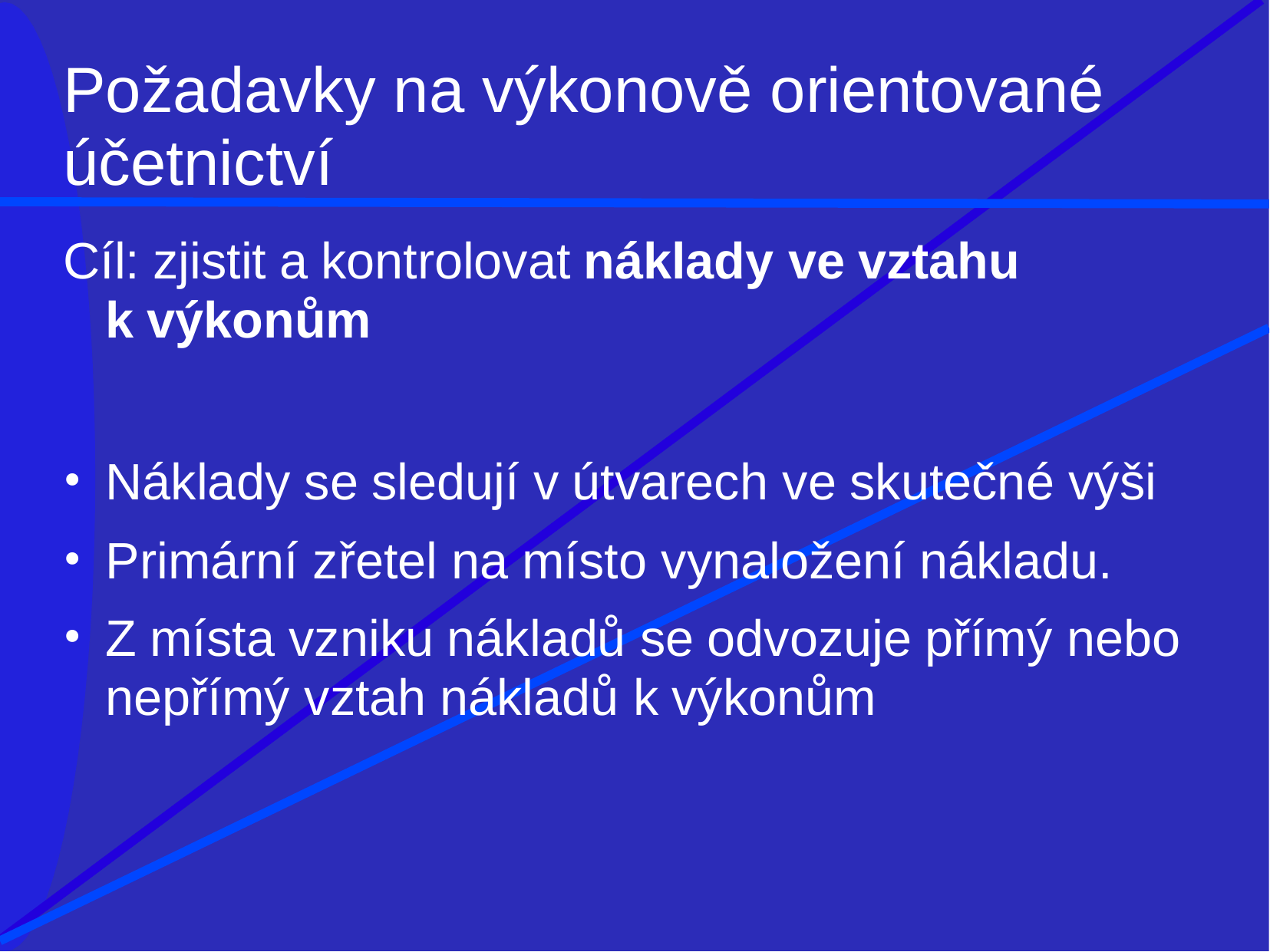

# Požadavky na výkonově orientované
účetnictví
Cíl: zjistit a kontrolovat náklady ve vztahu
k výkonům

Náklady se sledují v útvarech ve skutečné výši
Primární zřetel na místo vynaložení nákladu.
Z místa vzniku nákladů se odvozuje přímý nebo
nepřímý vztah nákladů k výkonům